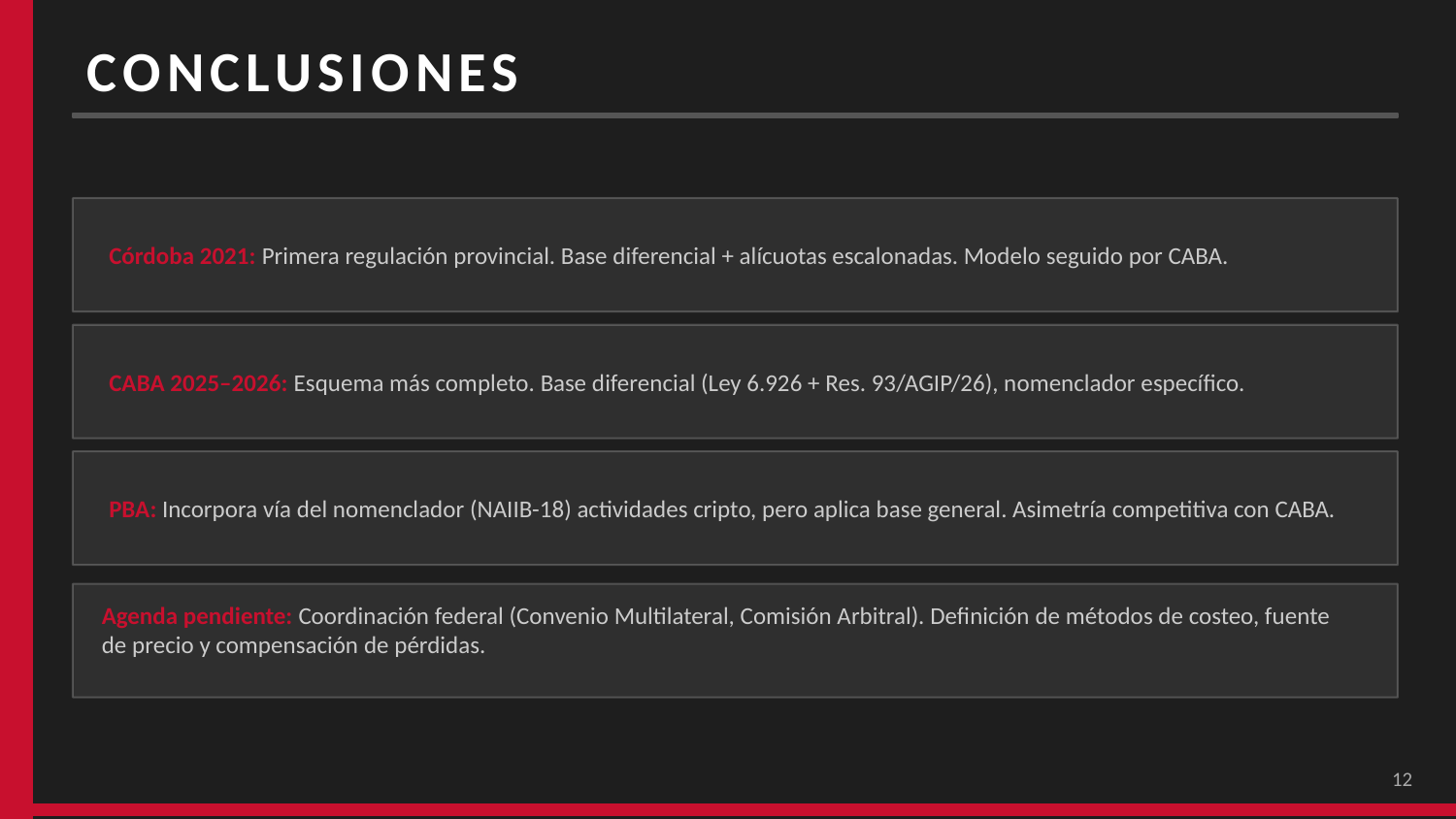

CONCLUSIONES

Córdoba 2021: Primera regulación provincial. Base diferencial + alícuotas escalonadas. Modelo seguido por CABA.

CABA 2025–2026: Esquema más completo. Base diferencial (Ley 6.926 + Res. 93/AGIP/26), nomenclador específico.

PBA: Incorpora vía del nomenclador (NAIIB-18) actividades cripto, pero aplica base general. Asimetría competitiva con CABA.

Agenda pendiente: Coordinación federal (Convenio Multilateral, Comisión Arbitral). Definición de métodos de costeo, fuente de precio y compensación de pérdidas.
12